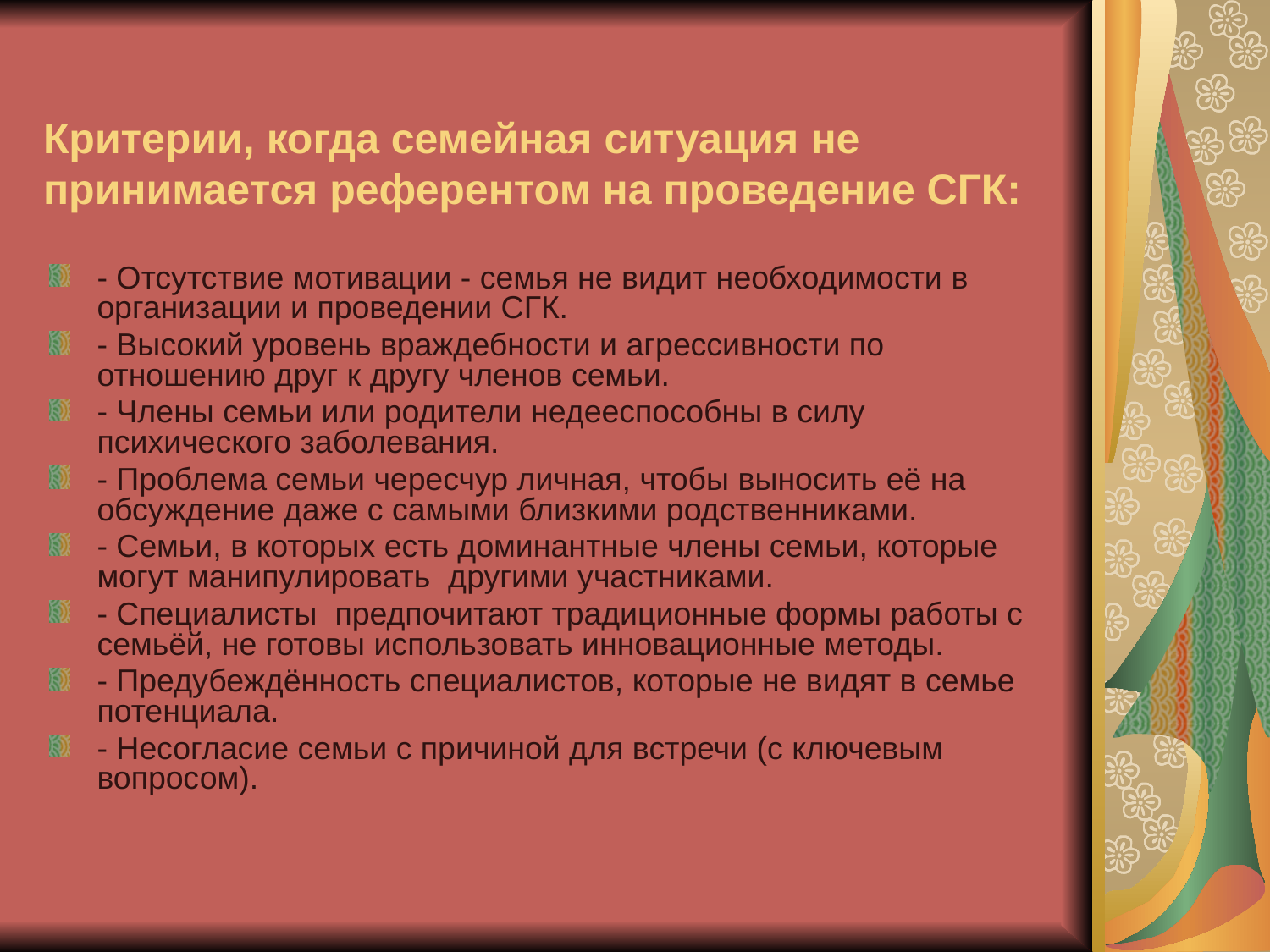

# Критерии, когда семейная ситуация не принимается референтом на проведение СГК:

- Отсутствие мотивации - семья не видит необходимости в организации и проведении СГК.
- Высокий уровень враждебности и агрессивности по отношению друг к другу членов семьи.
- Члены семьи или родители недееспособны в силу психического заболевания.
- Проблема семьи чересчур личная, чтобы выносить её на обсуждение даже с самыми близкими родственниками.
- Семьи, в которых есть доминантные члены семьи, которые могут манипулировать  другими участниками.
- Специалисты  предпочитают традиционные формы работы с семьёй, не готовы использовать инновационные методы.
- Предубеждённость специалистов, которые не видят в семье потенциала.
- Несогласие семьи с причиной для встречи (с ключевым вопросом).